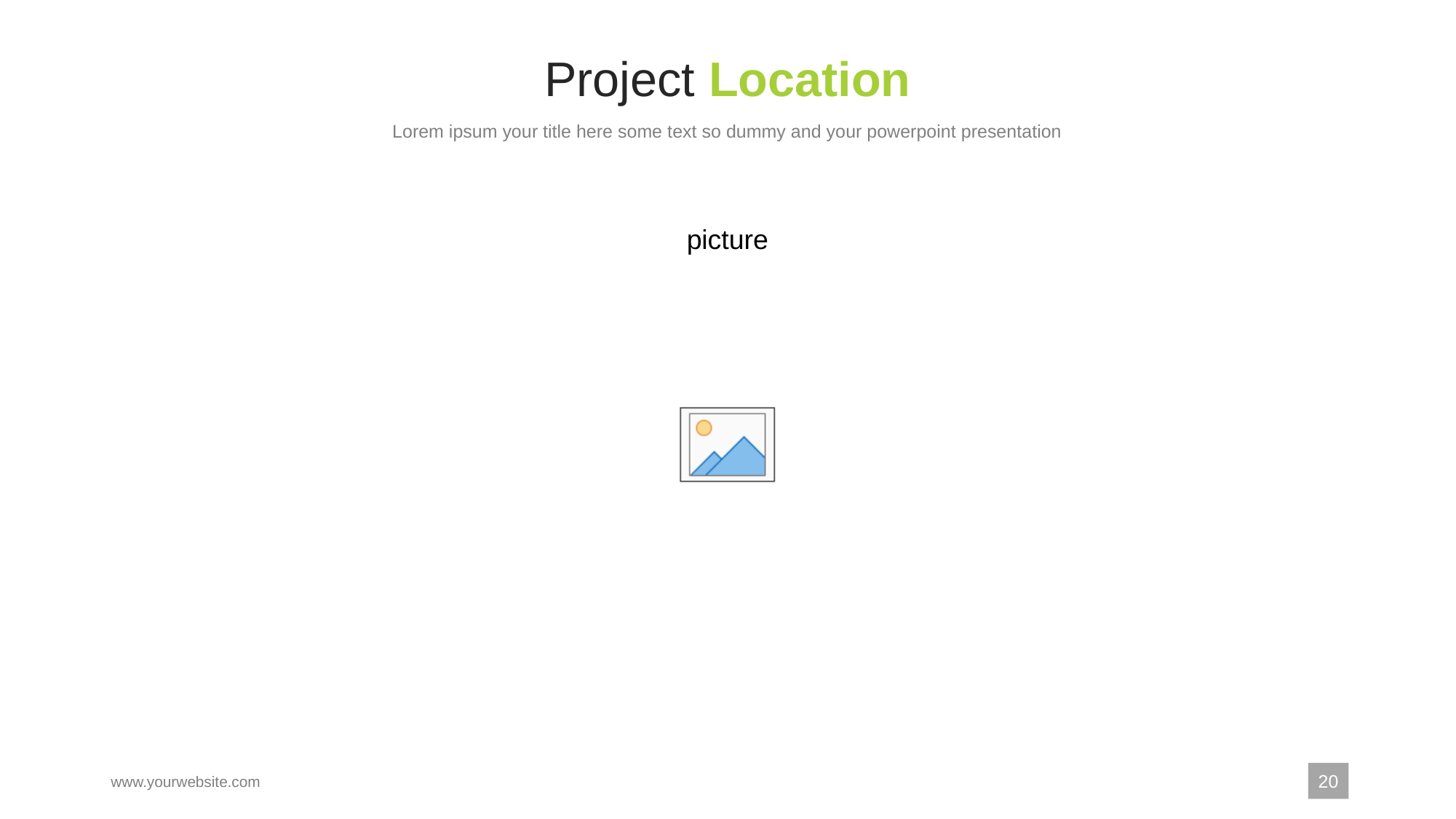

# Project Location
Lorem ipsum your title here some text so dummy and your powerpoint presentation

20
www.yourwebsite.com